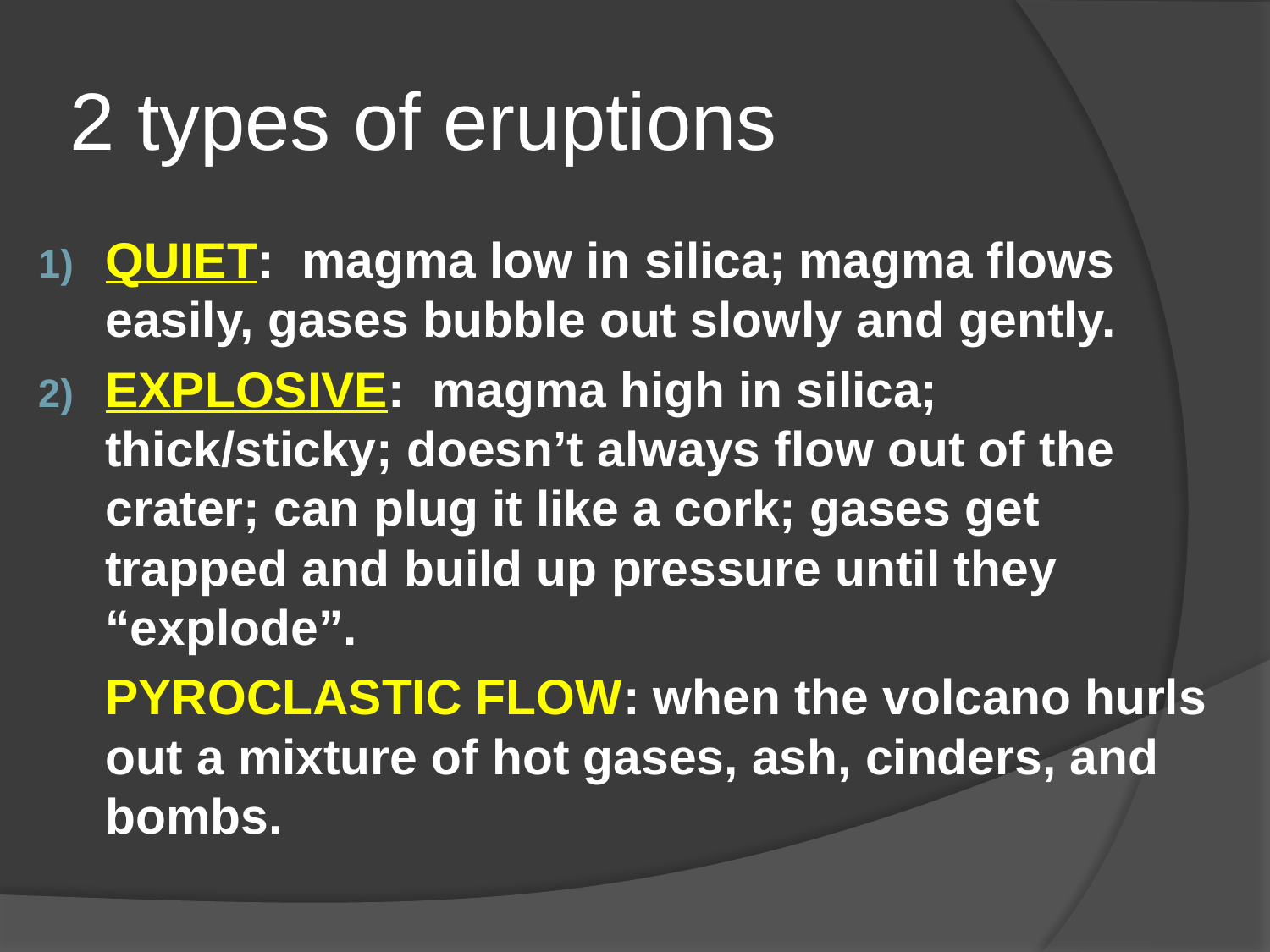

# 2 types of eruptions
QUIET:  magma low in silica; magma flows easily, gases bubble out slowly and gently.
EXPLOSIVE:  magma high in silica; thick/sticky; doesn’t always flow out of the crater; can plug it like a cork; gases get trapped and build up pressure until they “explode”.
	PYROCLASTIC FLOW: when the volcano hurls out a mixture of hot gases, ash, cinders, and bombs.